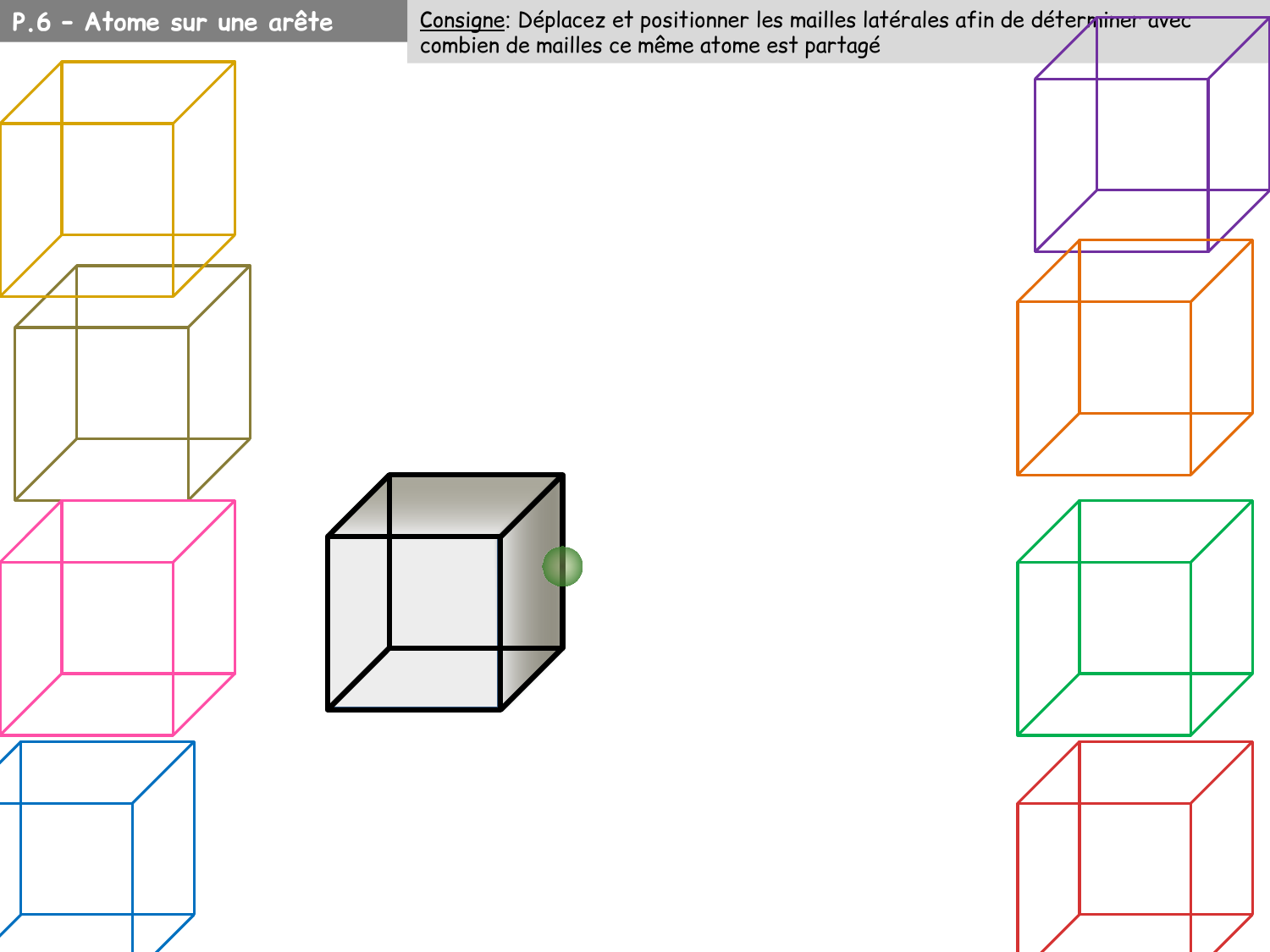

P.6 – Atome sur une arête
Consigne: Déplacez et positionner les mailles latérales afin de déterminer avec combien de mailles ce même atome est partagé